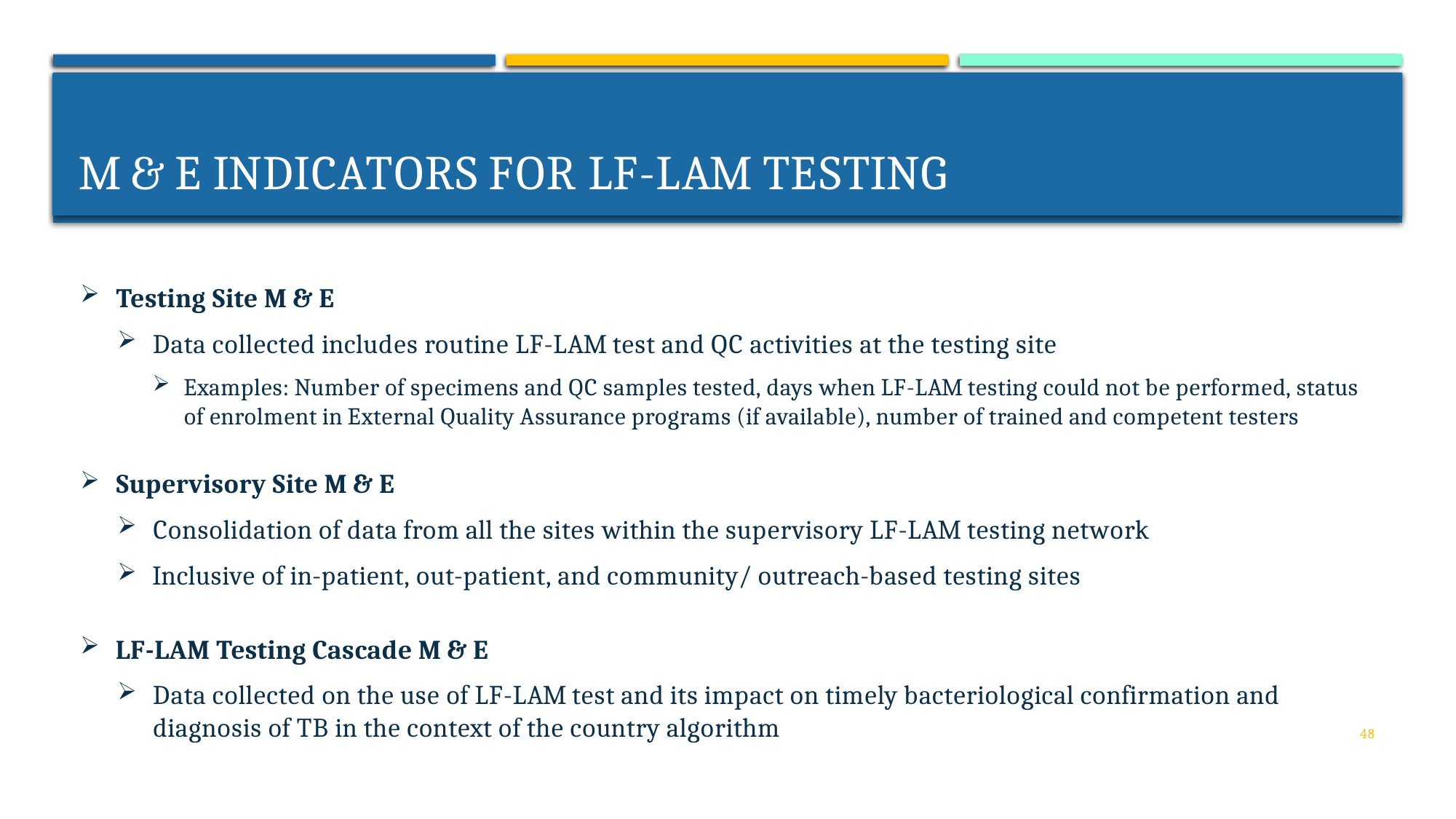

# M & E indicators for lf-lam testing
Testing Site M & E
Data collected includes routine LF-LAM test and QC activities at the testing site
Examples: Number of specimens and QC samples tested, days when LF-LAM testing could not be performed, status of enrolment in External Quality Assurance programs (if available), number of trained and competent testers

Supervisory Site M & E
Consolidation of data from all the sites within the supervisory LF-LAM testing network
Inclusive of in-patient, out-patient, and community/ outreach-based testing sites

LF-LAM Testing Cascade M & E
Data collected on the use of LF-LAM test and its impact on timely bacteriological confirmation and diagnosis of TB in the context of the country algorithm
48